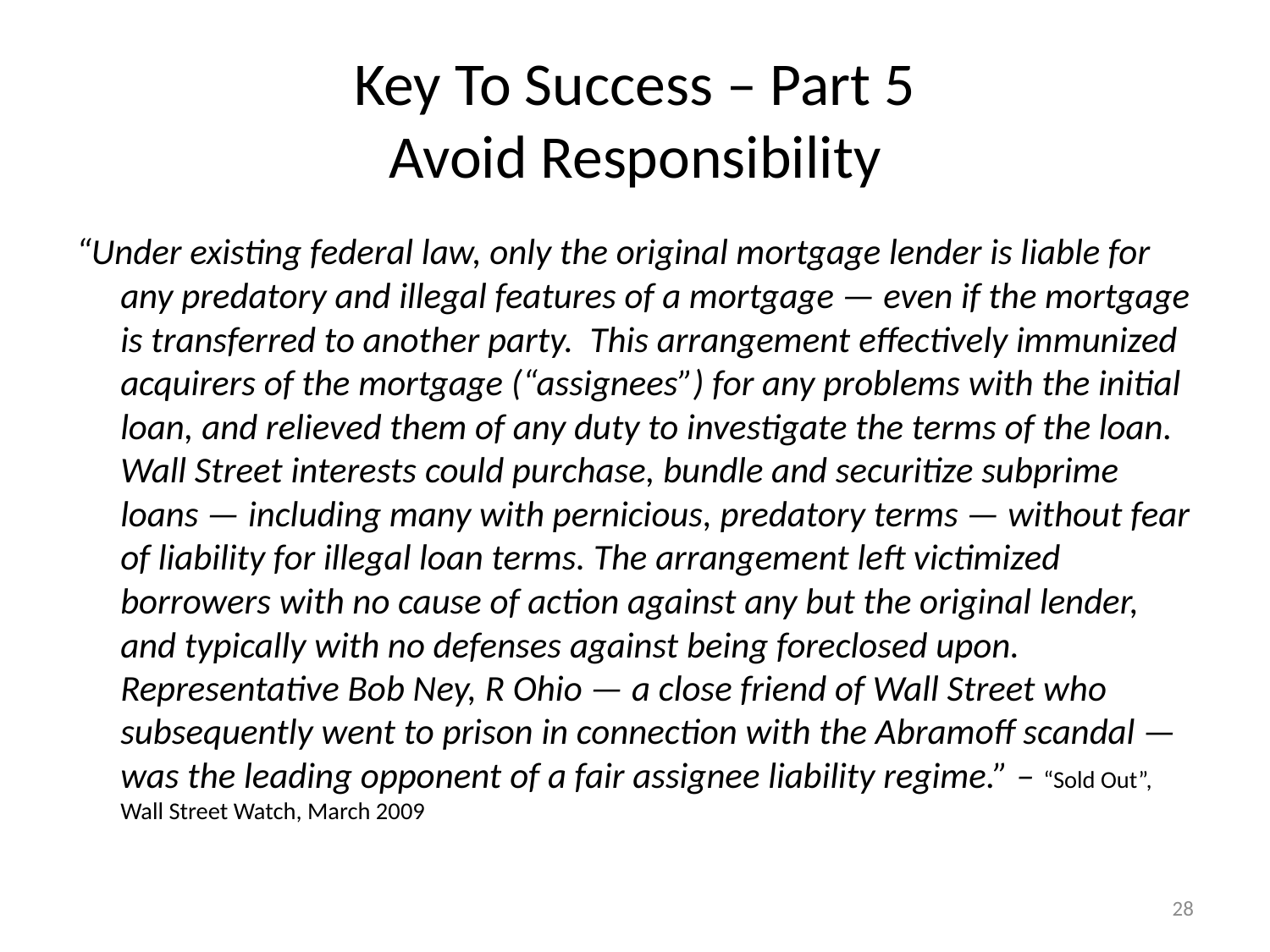

# Key To Success – Part 5 Avoid Responsibility
“Under existing federal law, only the original mortgage lender is liable for any predatory and illegal features of a mortgage — even if the mortgage is transferred to another party.  This arrangement effectively immunized acquirers of the mortgage (“assignees”) for any problems with the initial loan, and relieved them of any duty to investigate the terms of the loan. Wall Street interests could purchase, bundle and securitize subprime loans — including many with pernicious, predatory terms — without fear of liability for illegal loan terms. The arrangement left victimized borrowers with no cause of action against any but the original lender, and typically with no defenses against being foreclosed upon. Representative Bob Ney, R Ohio — a close friend of Wall Street who subsequently went to prison in connection with the Abramoff scandal — was the leading opponent of a fair assignee liability regime.” – “Sold Out”, Wall Street Watch, March 2009
28